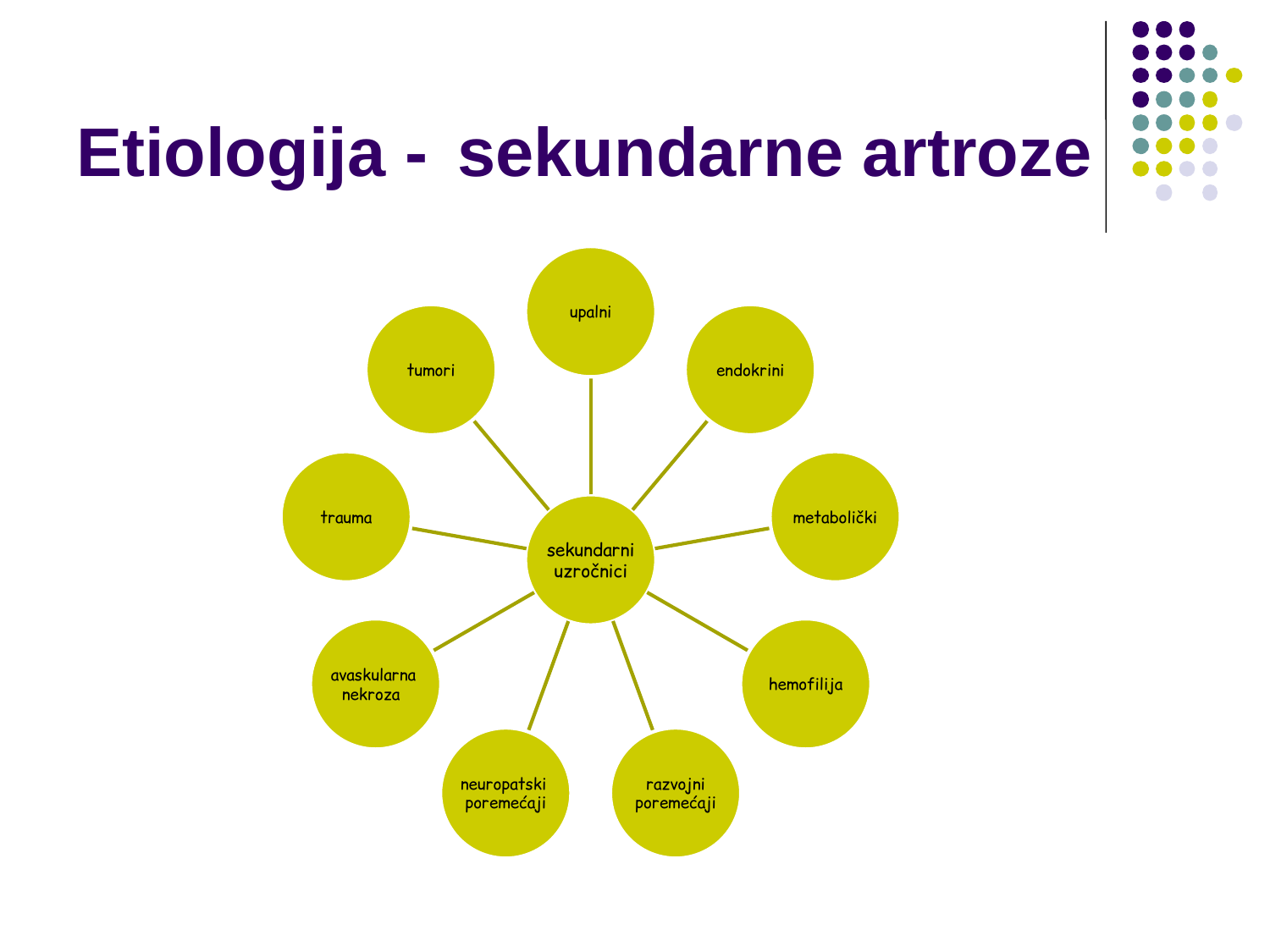

# Etiologija -	sekundarne artroze
sekundarni
uzročnici

upalni

endokrini

metabolički

hemofilija

razvojni
poremećaji

neuropatski
poremećaji

avaskularna
nekroza

trauma

tumori